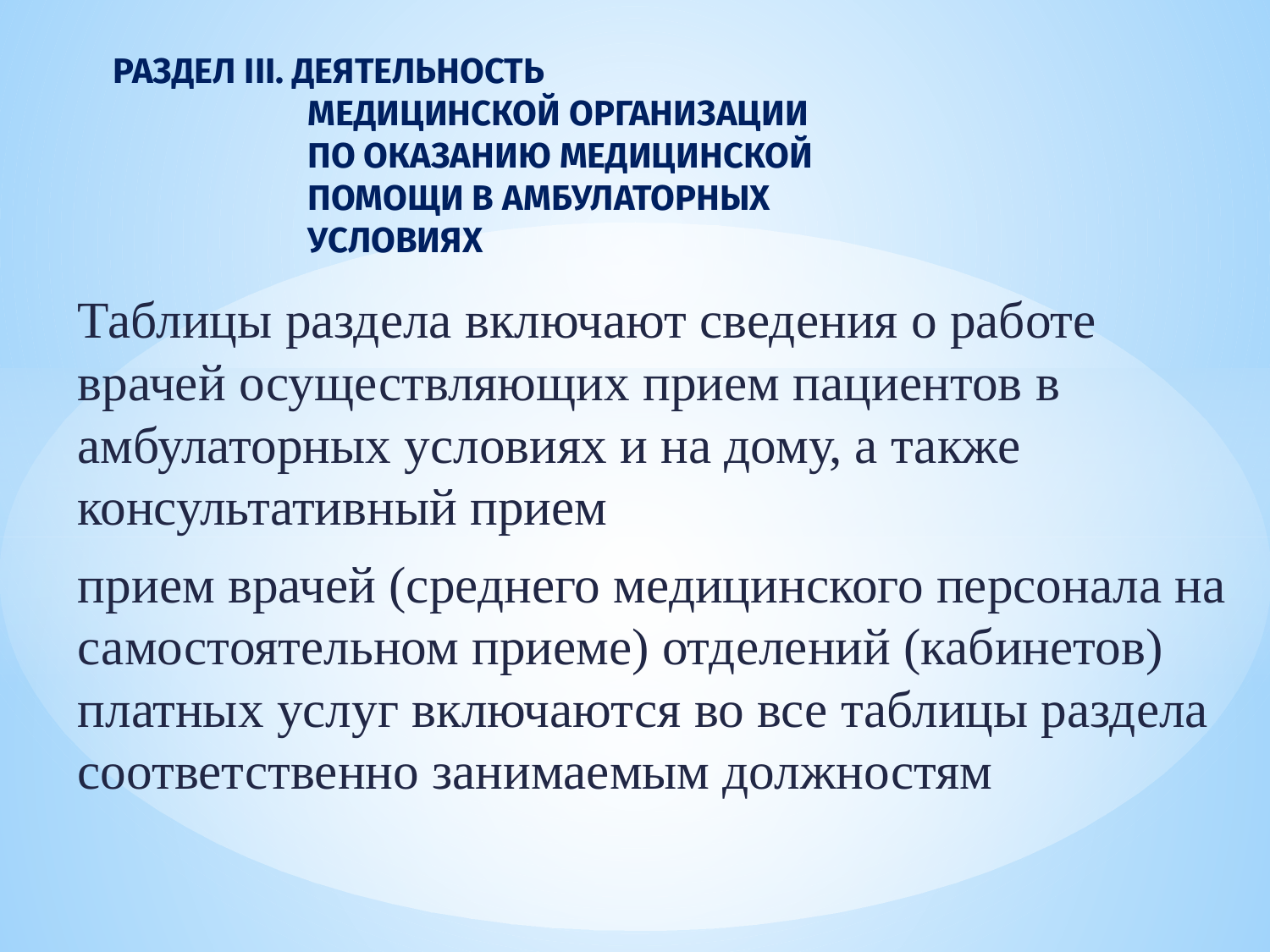

# РАЗДЕЛ III. ДЕЯТЕЛЬНОСТЬ МЕДИЦИНСКОЙ ОРГАНИЗАЦИИ ПО ОКАЗАНИЮ МЕДИЦИНСКОЙ ПОМОЩИ В АМБУЛАТОРНЫХ УСЛОВИЯХ
Таблицы раздела включают сведения о работе врачей осуществляющих прием пациентов в амбулаторных условиях и на дому, а также консультативный прием
прием врачей (среднего медицинского персонала на самостоятельном приеме) отделений (кабинетов) платных услуг включаются во все таблицы раздела соответственно занимаемым должностям